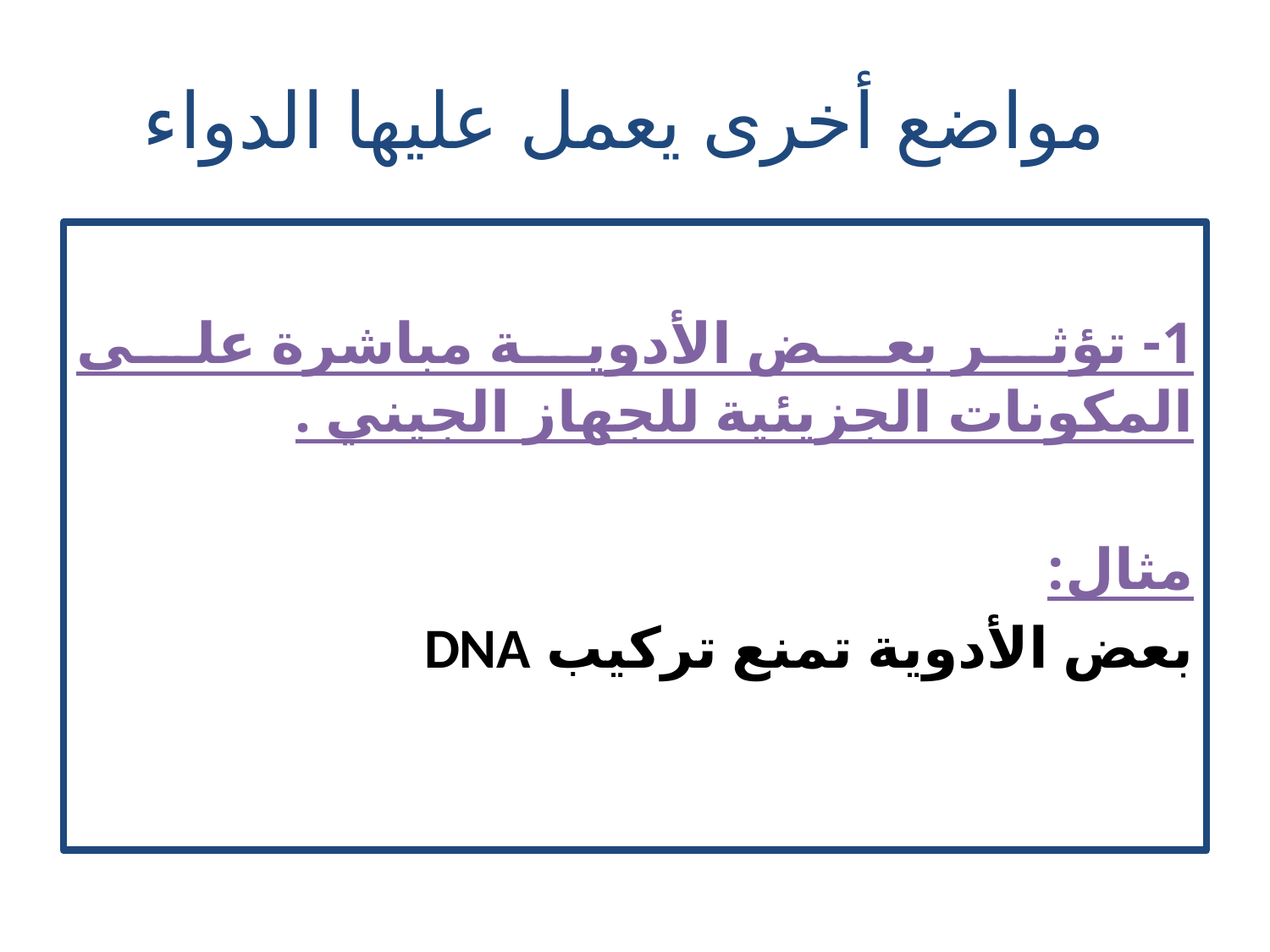

# مواضع أخرى يعمل عليها الدواء

1- تؤثر بعض الأدوية مباشرة على المكونات الجزيئية للجهاز الجيني .

مثال:
بعض الأدوية تمنع تركيب DNA